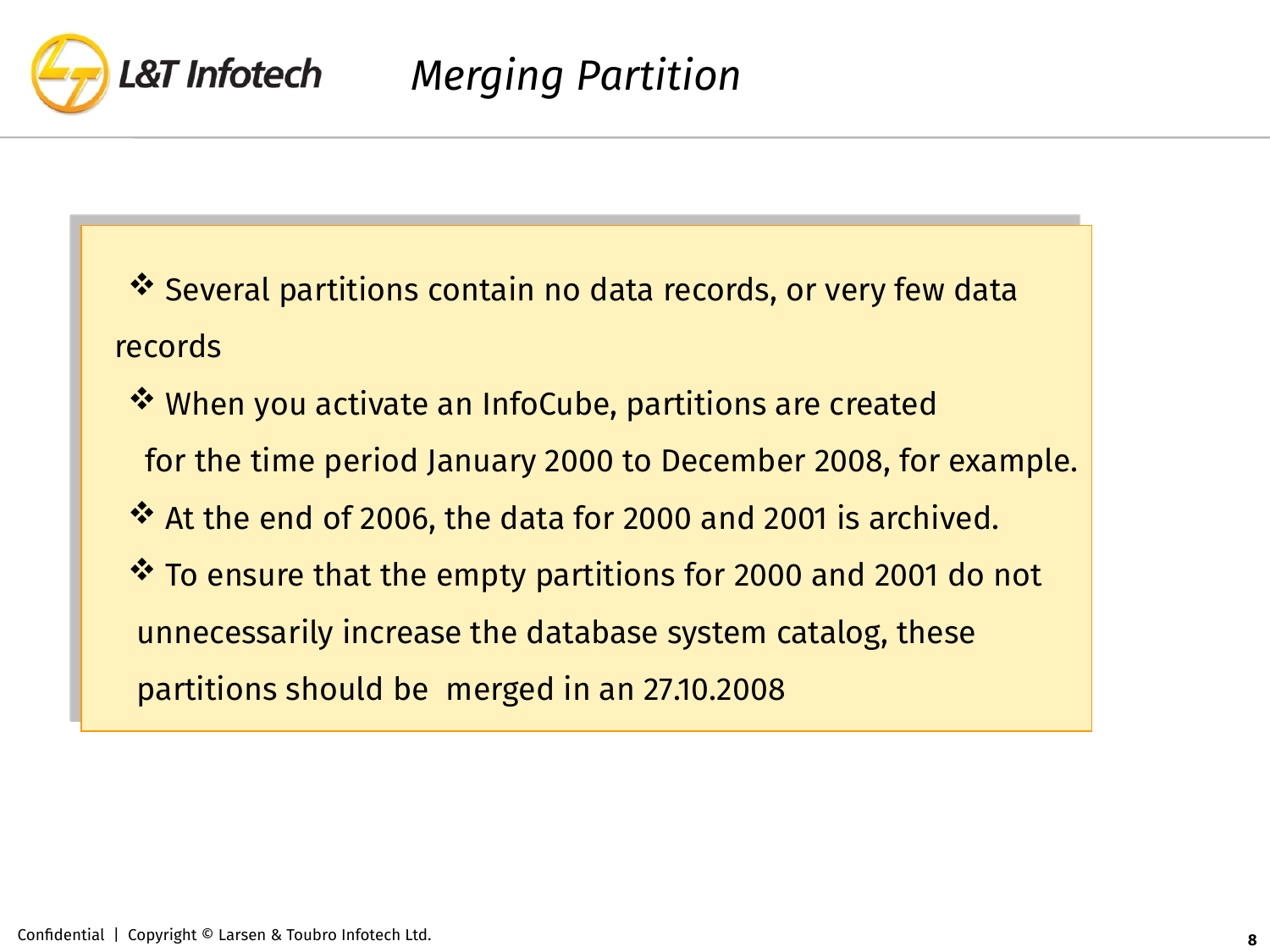

# Merging Partition
 Several partitions contain no data records, or very few data
  records
 When you activate an InfoCube, partitions are created
    for the time period January 2000 to December 2008, for example.
 At the end of 2006, the data for 2000 and 2001 is archived.
 To ensure that the empty partitions for 2000 and 2001 do not
   unnecessarily increase the database system catalog, these
   partitions should be  merged in an 27.10.2008
Confidential  |  Copyright © Larsen & Toubro Infotech Ltd.
8